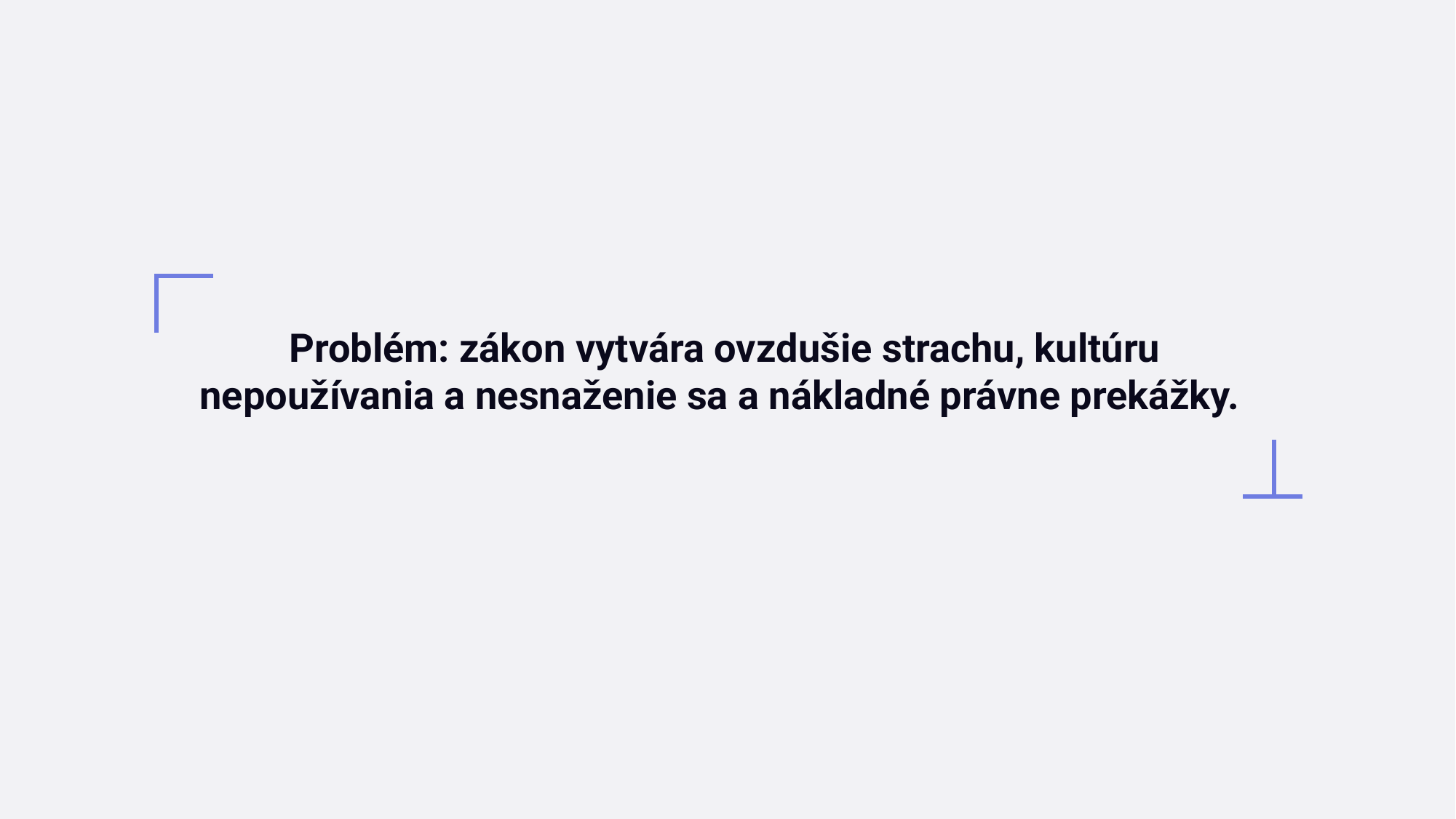

Problém: zákon vytvára ovzdušie strachu, kultúru nepoužívania a nesnaženie sa a nákladné právne prekážky.